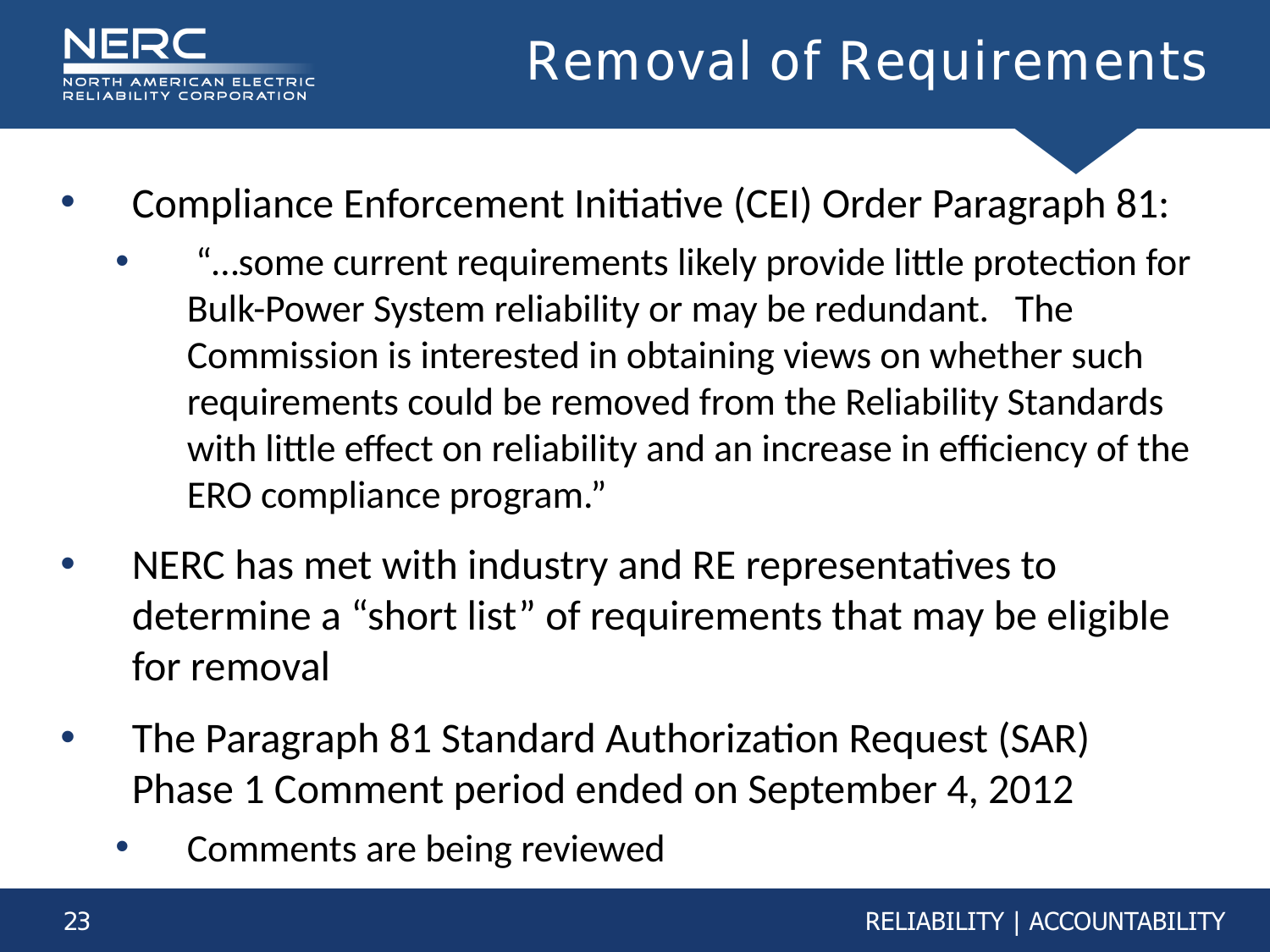

# Removal of Requirements
Compliance Enforcement Initiative (CEI) Order Paragraph 81:
 “…some current requirements likely provide little protection for Bulk-Power System reliability or may be redundant.   The Commission is interested in obtaining views on whether such requirements could be removed from the Reliability Standards with little effect on reliability and an increase in efficiency of the ERO compliance program.”
NERC has met with industry and RE representatives to determine a “short list” of requirements that may be eligible for removal
The Paragraph 81 Standard Authorization Request (SAR) Phase 1 Comment period ended on September 4, 2012
Comments are being reviewed